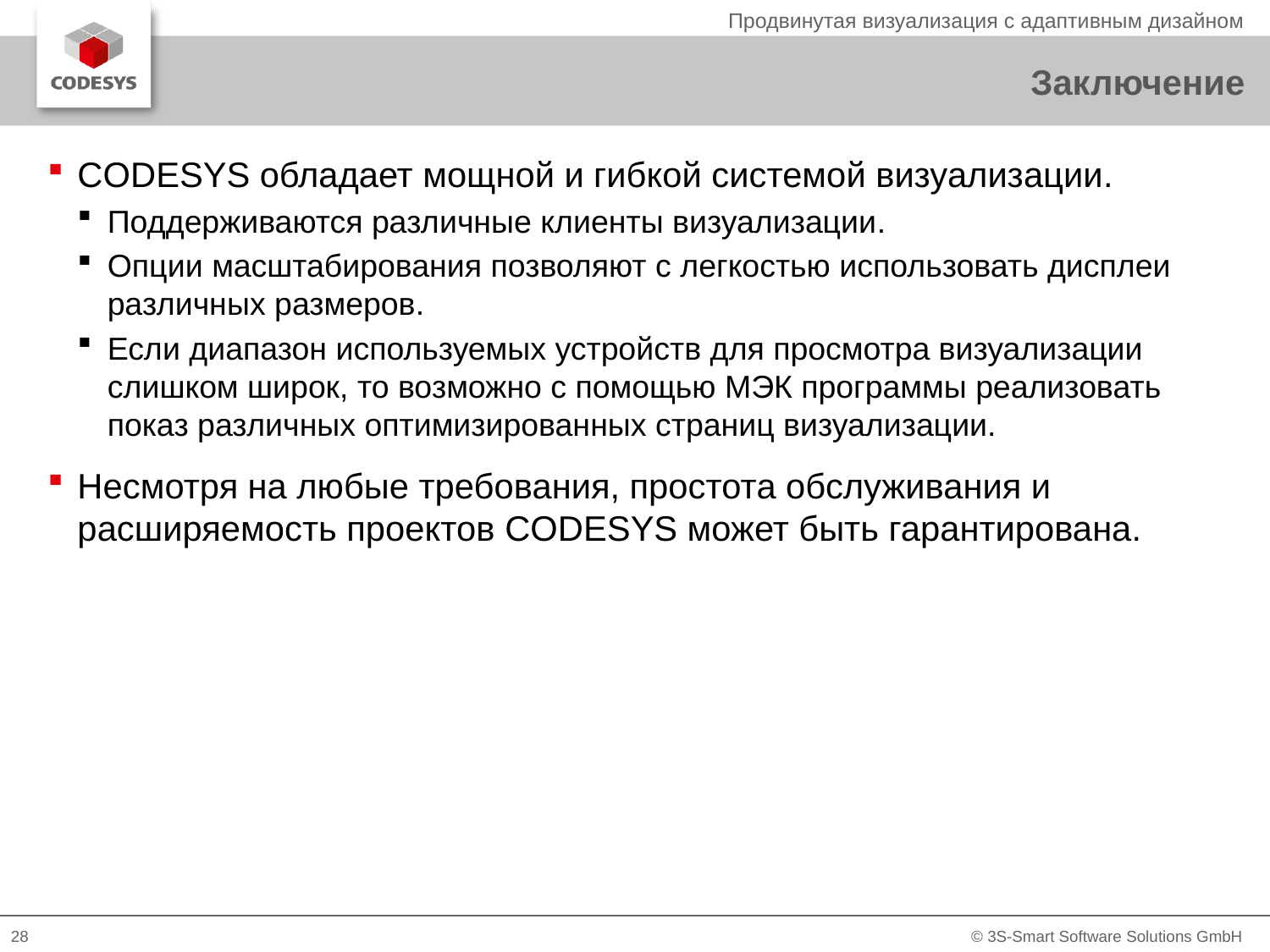

# Заключение
CODESYS обладает мощной и гибкой системой визуализации.
Поддерживаются различные клиенты визуализации.
Опции масштабирования позволяют с легкостью использовать дисплеи различных размеров.
Если диапазон используемых устройств для просмотра визуализации слишком широк, то возможно с помощью МЭК программы реализовать показ различных оптимизированных страниц визуализации.
Несмотря на любые требования, простота обслуживания и расширяемость проектов CODESYS может быть гарантирована.